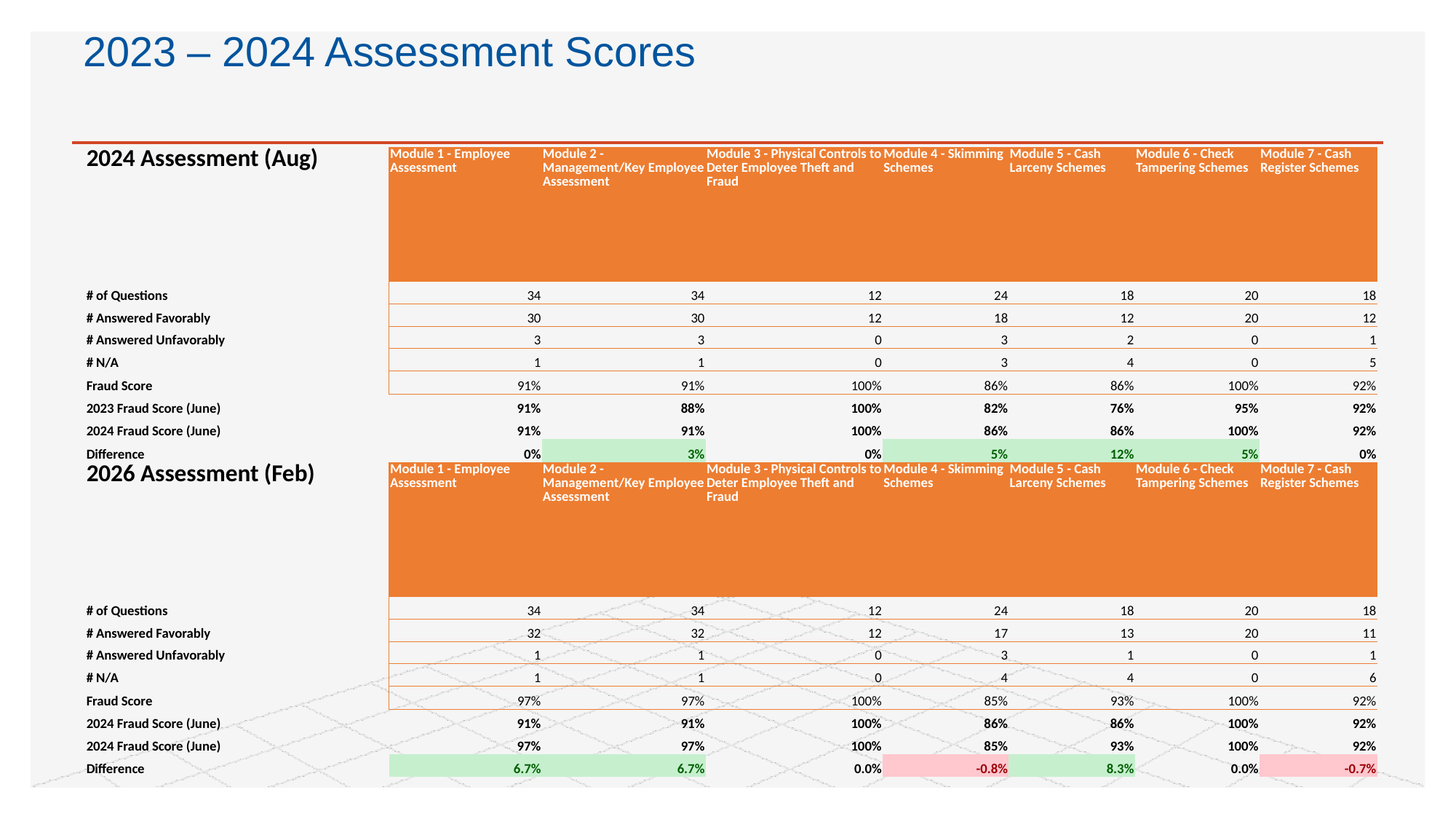

# 2023 – 2024 Assessment Scores
| 2024 Assessment (Aug) | Module 1 - Employee Assessment | Module 2 - Management/Key Employee Assessment | Module 3 - Physical Controls to Deter Employee Theft and Fraud | Module 4 - Skimming Schemes | Module 5 - Cash Larceny Schemes | Module 6 - Check Tampering Schemes | Module 7 - Cash Register Schemes |
| --- | --- | --- | --- | --- | --- | --- | --- |
| # of Questions | 34 | 34 | 12 | 24 | 18 | 20 | 18 |
| # Answered Favorably | 30 | 30 | 12 | 18 | 12 | 20 | 12 |
| # Answered Unfavorably | 3 | 3 | 0 | 3 | 2 | 0 | 1 |
| # N/A | 1 | 1 | 0 | 3 | 4 | 0 | 5 |
| Fraud Score | 91% | 91% | 100% | 86% | 86% | 100% | 92% |
| 2023 Fraud Score (June) | 91% | 88% | 100% | 82% | 76% | 95% | 92% |
| 2024 Fraud Score (June) | 91% | 91% | 100% | 86% | 86% | 100% | 92% |
| Difference | 0% | 3% | 0% | 5% | 12% | 5% | 0% |
| 2026 Assessment (Feb) | Module 1 - Employee Assessment | Module 2 - Management/Key Employee Assessment | Module 3 - Physical Controls to Deter Employee Theft and Fraud | Module 4 - Skimming Schemes | Module 5 - Cash Larceny Schemes | Module 6 - Check Tampering Schemes | Module 7 - Cash Register Schemes |
| # of Questions | 34 | 34 | 12 | 24 | 18 | 20 | 18 |
| # Answered Favorably | 32 | 32 | 12 | 17 | 13 | 20 | 11 |
| # Answered Unfavorably | 1 | 1 | 0 | 3 | 1 | 0 | 1 |
| # N/A | 1 | 1 | 0 | 4 | 4 | 0 | 6 |
| Fraud Score | 97% | 97% | 100% | 85% | 93% | 100% | 92% |
| 2024 Fraud Score (June) | 91% | 91% | 100% | 86% | 86% | 100% | 92% |
| 2024 Fraud Score (June) | 97% | 97% | 100% | 85% | 93% | 100% | 92% |
| Difference | 6.7% | 6.7% | 0.0% | -0.8% | 8.3% | 0.0% | -0.7% |